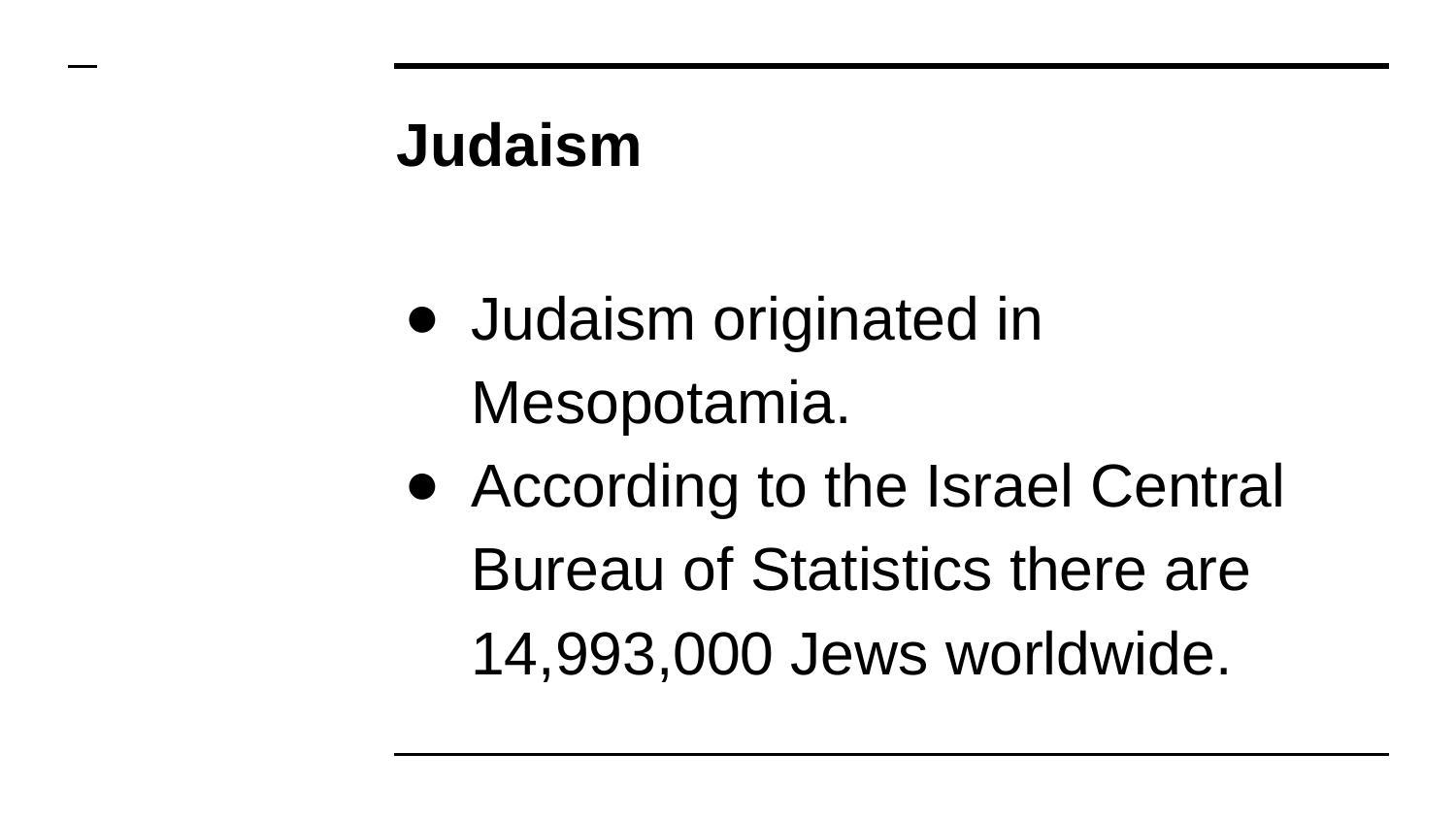

# Judaism
Judaism originated in Mesopotamia.
According to the Israel Central Bureau of Statistics there are 14,993,000 Jews worldwide.